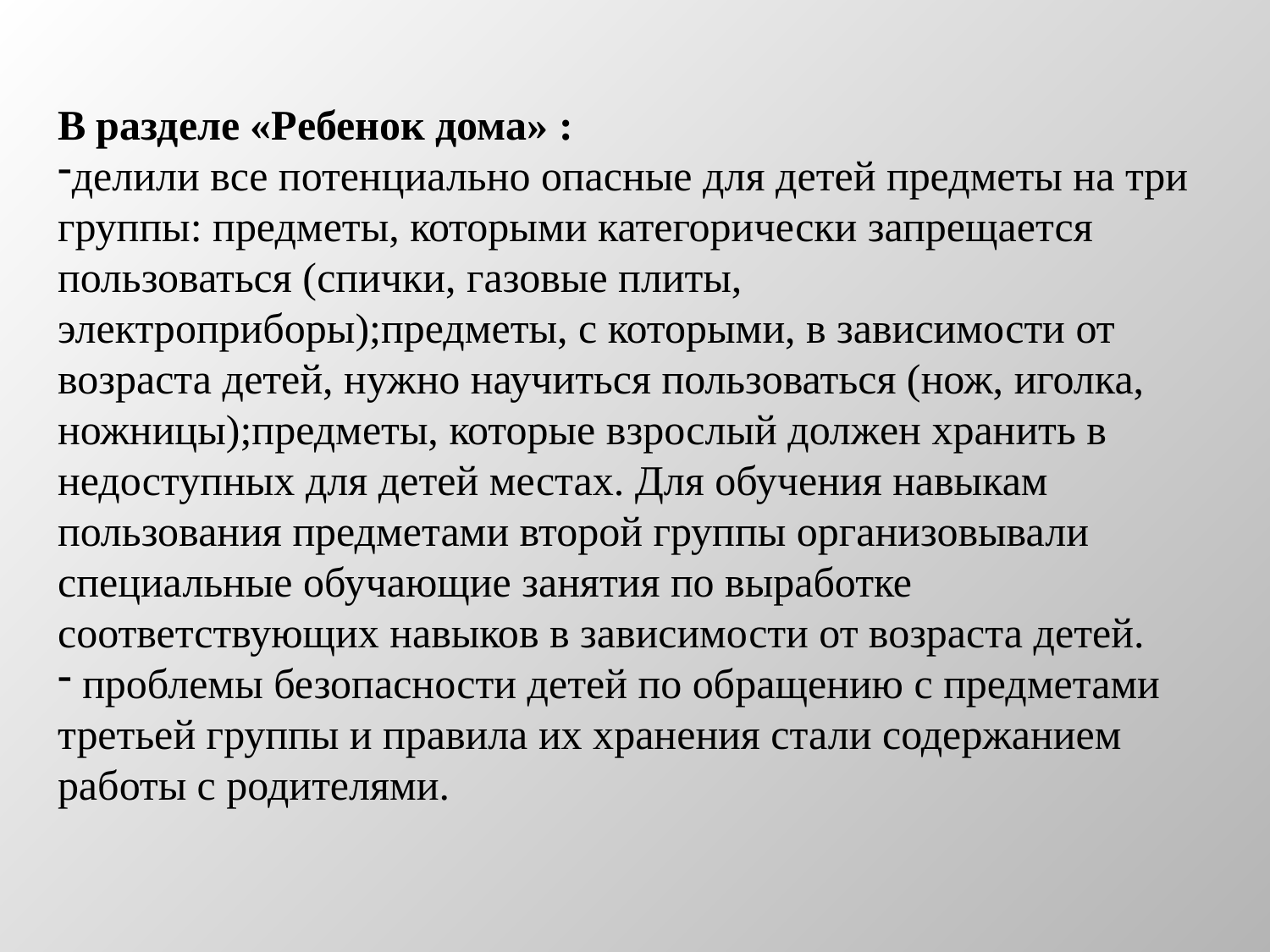

В разделе «Ребенок дома» :
делили все потенциально опасные для детей предметы на три группы: предметы, которыми категорически запрещается пользоваться (спички, газовые плиты, электроприборы);предметы, с которыми, в зависимости от возраста детей, нужно научиться пользоваться (нож, иголка, ножницы);предметы, которые взрослый должен хранить в недоступных для детей местах. Для обучения навыкам пользования предметами второй группы организовывали специальные обучающие занятия по выработке соответствующих навыков в зависимости от возраста детей.
 проблемы безопасности детей по обращению с предметами третьей группы и правила их хранения стали содержанием работы с родителями.